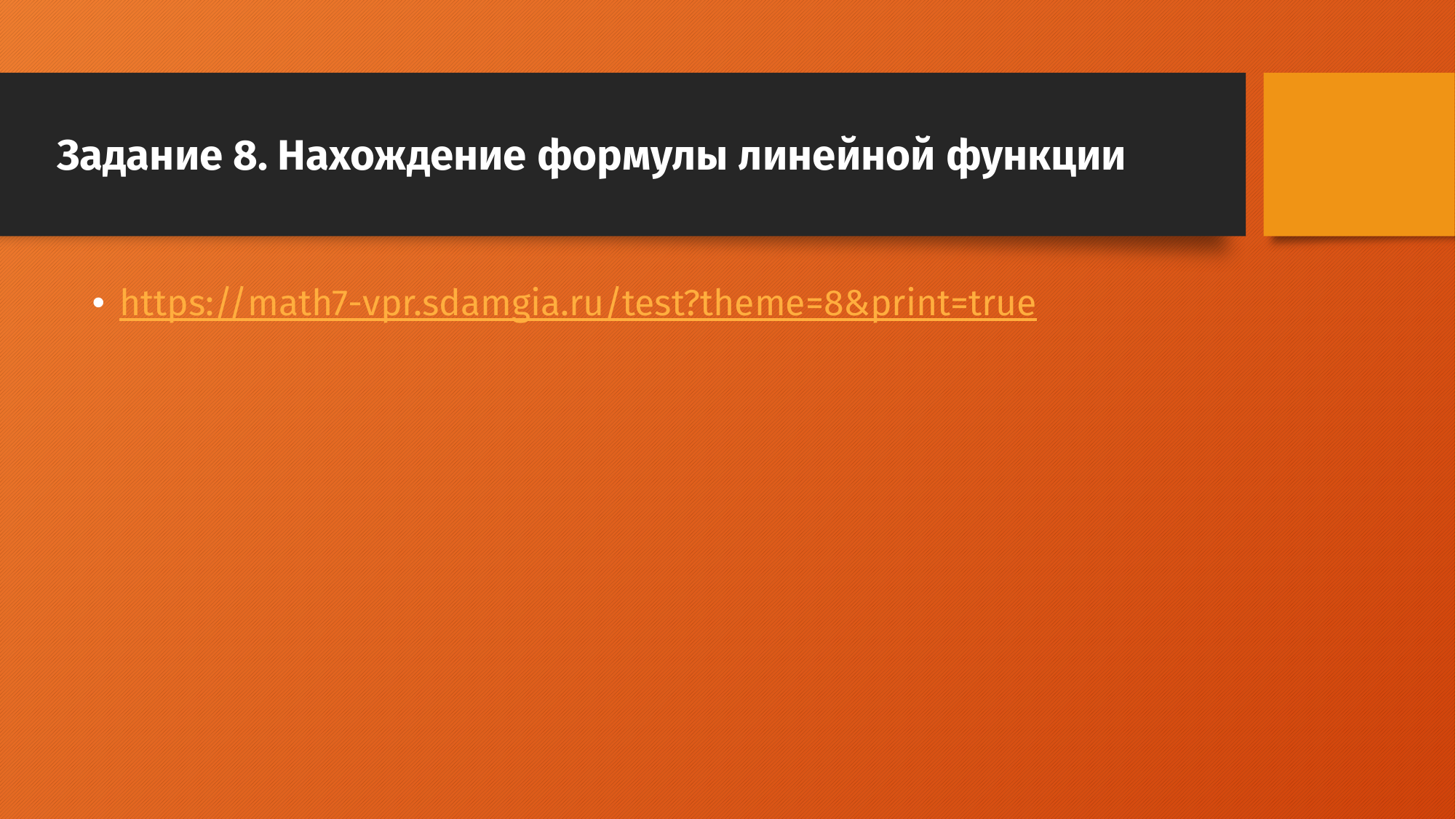

# Задание 8. Нахождение формулы линейной функции
https://math7-vpr.sdamgia.ru/test?theme=8&print=true